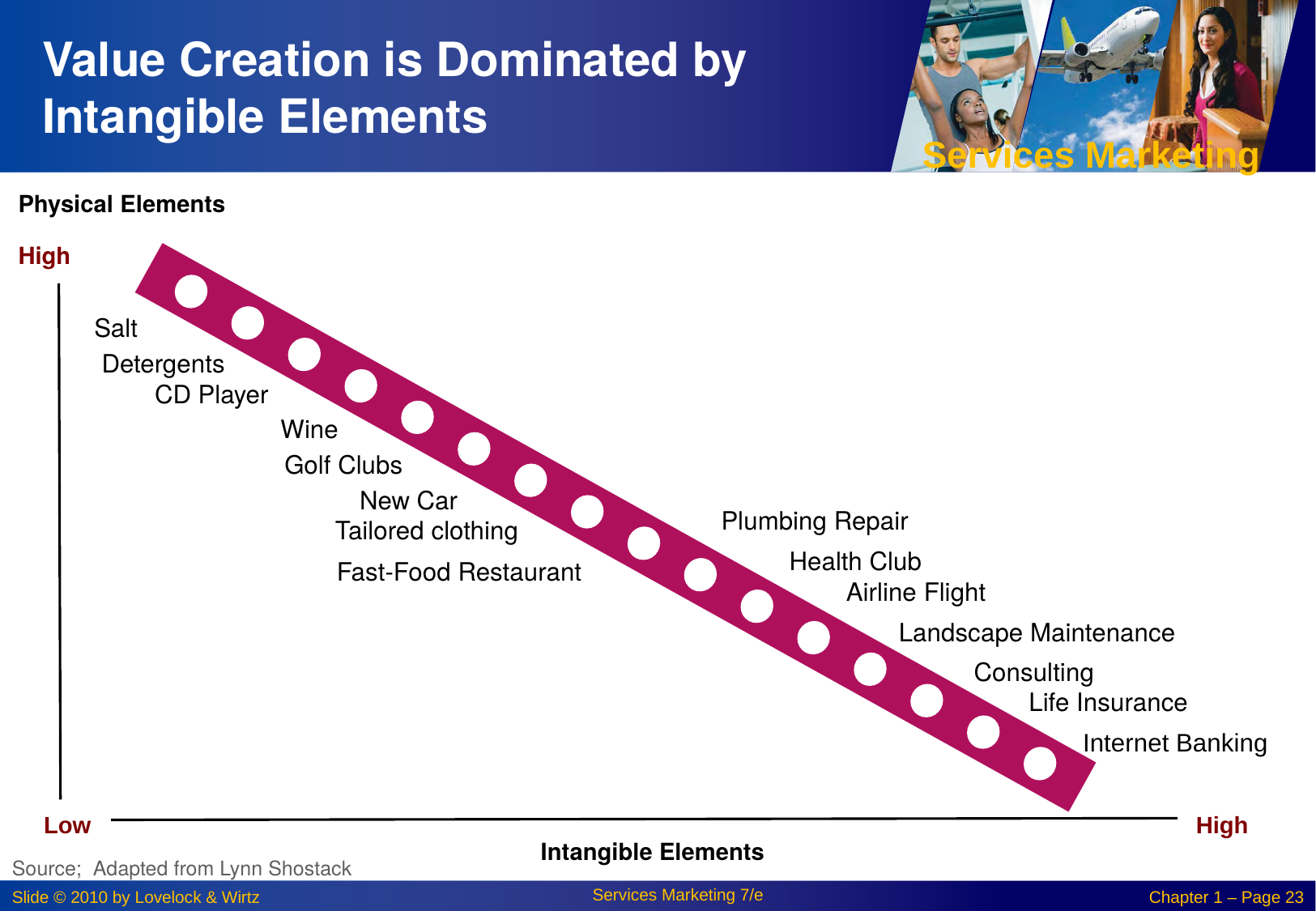

# Value Creation is Dominated by Intangible Elements
Physical Elements
High

Salt
Detergents
CD Player
Wine
Golf Clubs
New Car
Tailored clothing
Fast-Food Restaurant
Plumbing Repair
Health Club
Airline Flight
Landscape Maintenance
Consulting
Life Insurance

Internet Banking
Low
High

Intangible Elements
Source;  Adapted from Lynn Shostack